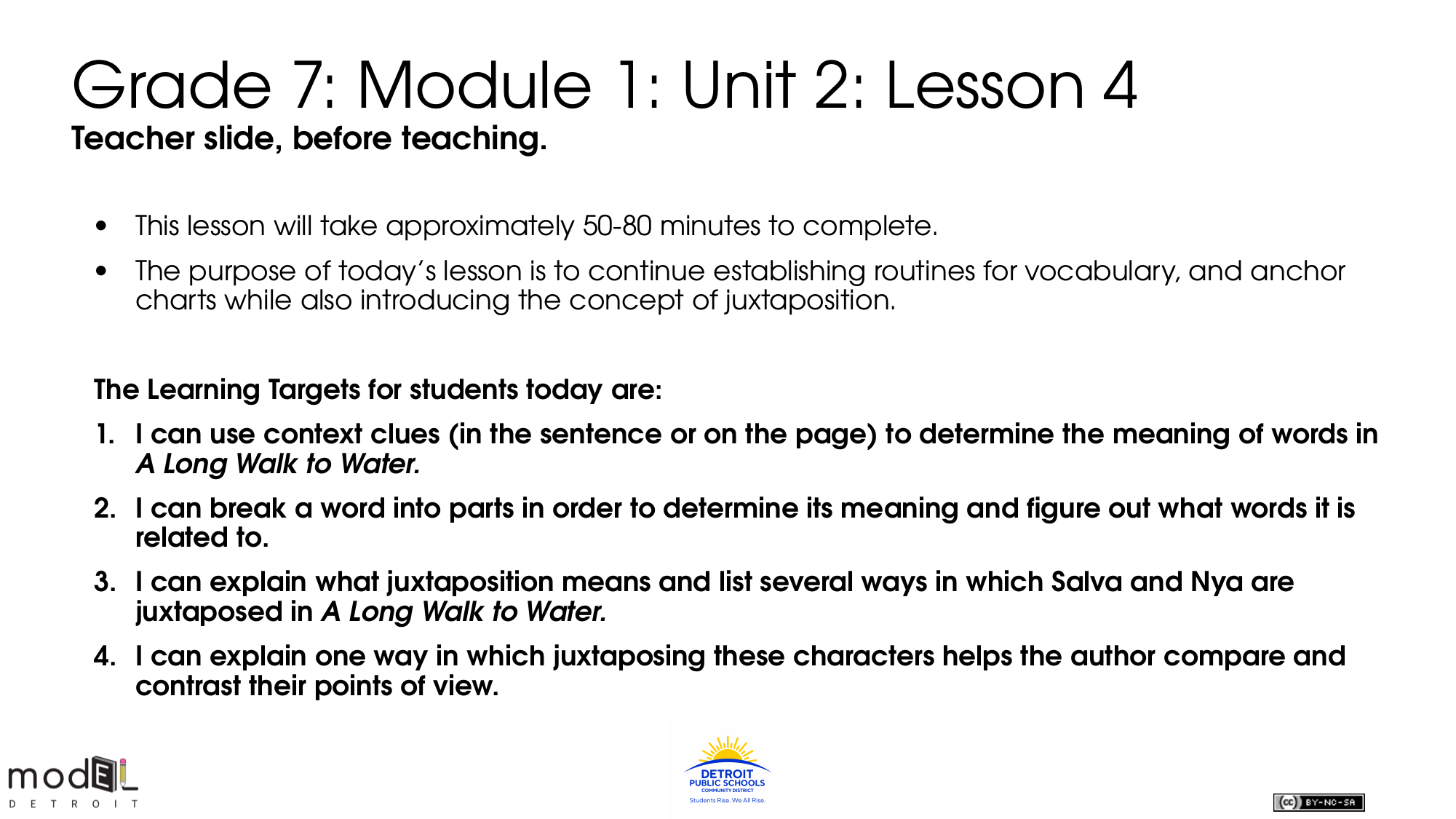

# Grade 7: Module 1: Unit 2: Lesson 4
Teacher slide, before teaching.
This lesson will take approximately 50-80 minutes to complete.
The purpose of today’s lesson is to continue establishing routines for vocabulary, and anchor charts while also introducing the concept of juxtaposition.

The Learning Targets for students today are:
I can use context clues (in the sentence or on the page) to determine the meaning of words in A Long Walk to Water.
I can break a word into parts in order to determine its meaning and figure out what words it is related to.
I can explain what juxtaposition means and list several ways in which Salva and Nya are juxtaposed in A Long Walk to Water.
I can explain one way in which juxtaposing these characters helps the author compare and contrast their points of view.